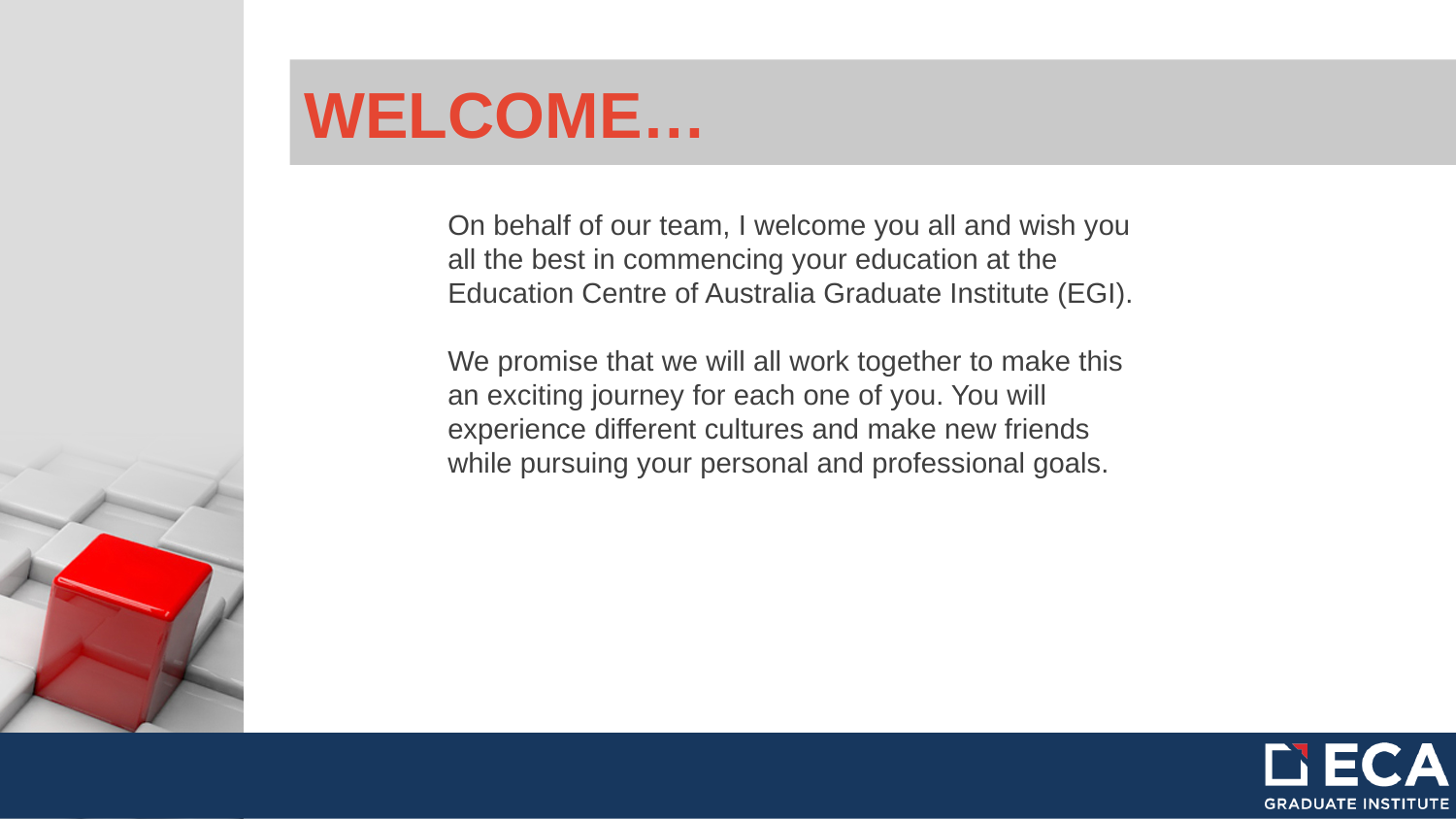

# WELCOME…
On behalf of our team, I welcome you all and wish you all the best in commencing your education at the Education Centre of Australia Graduate Institute (EGI).

We promise that we will all work together to make this an exciting journey for each one of you. You will experience different cultures and make new friends while pursuing your personal and professional goals.